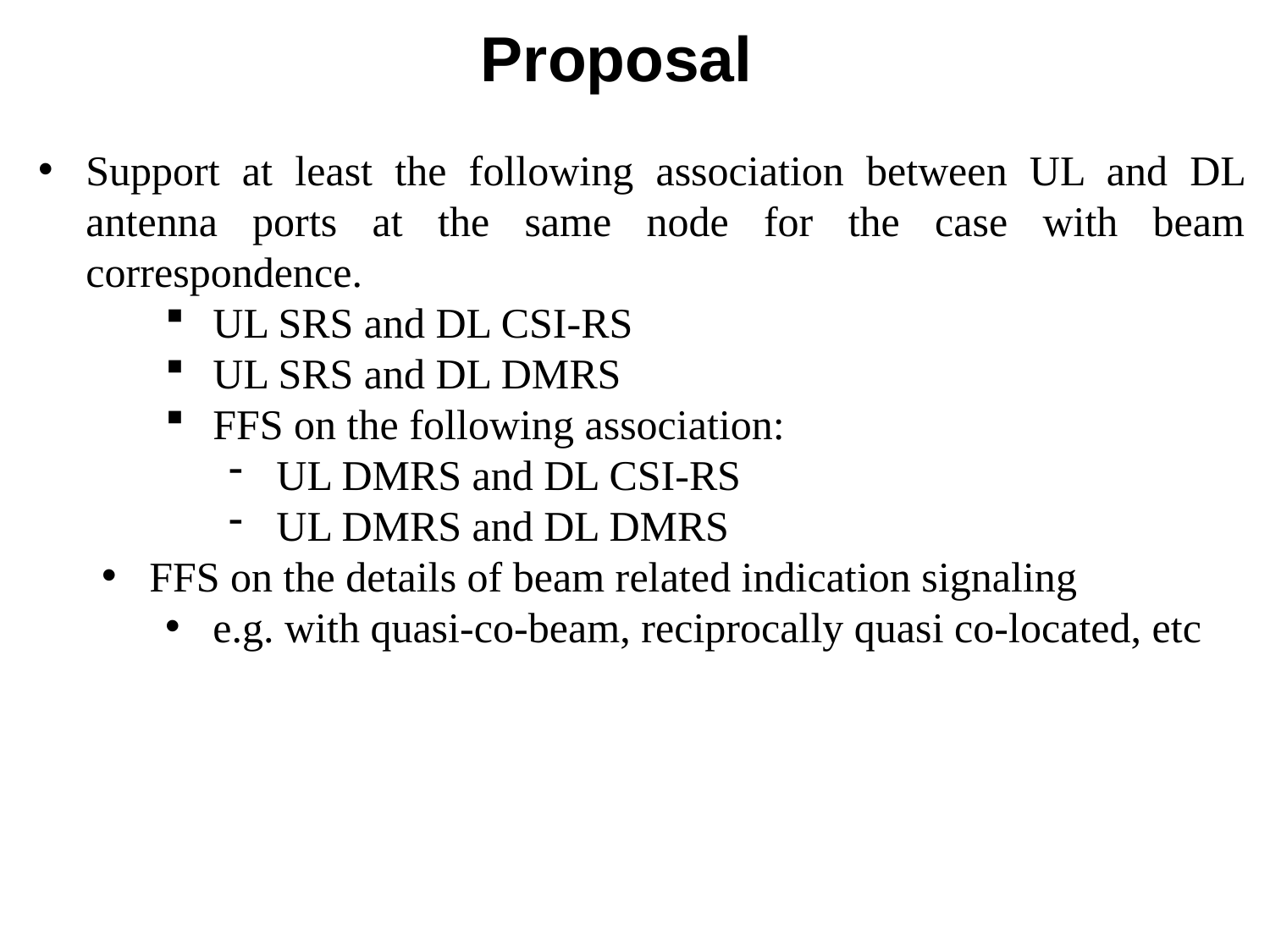

# Proposal
Support at least the following association between UL and DL antenna ports at the same node for the case with beam correspondence.
UL SRS and DL CSI-RS
UL SRS and DL DMRS
FFS on the following association:
UL DMRS and DL CSI-RS
UL DMRS and DL DMRS
FFS on the details of beam related indication signaling
e.g. with quasi-co-beam, reciprocally quasi co-located, etc